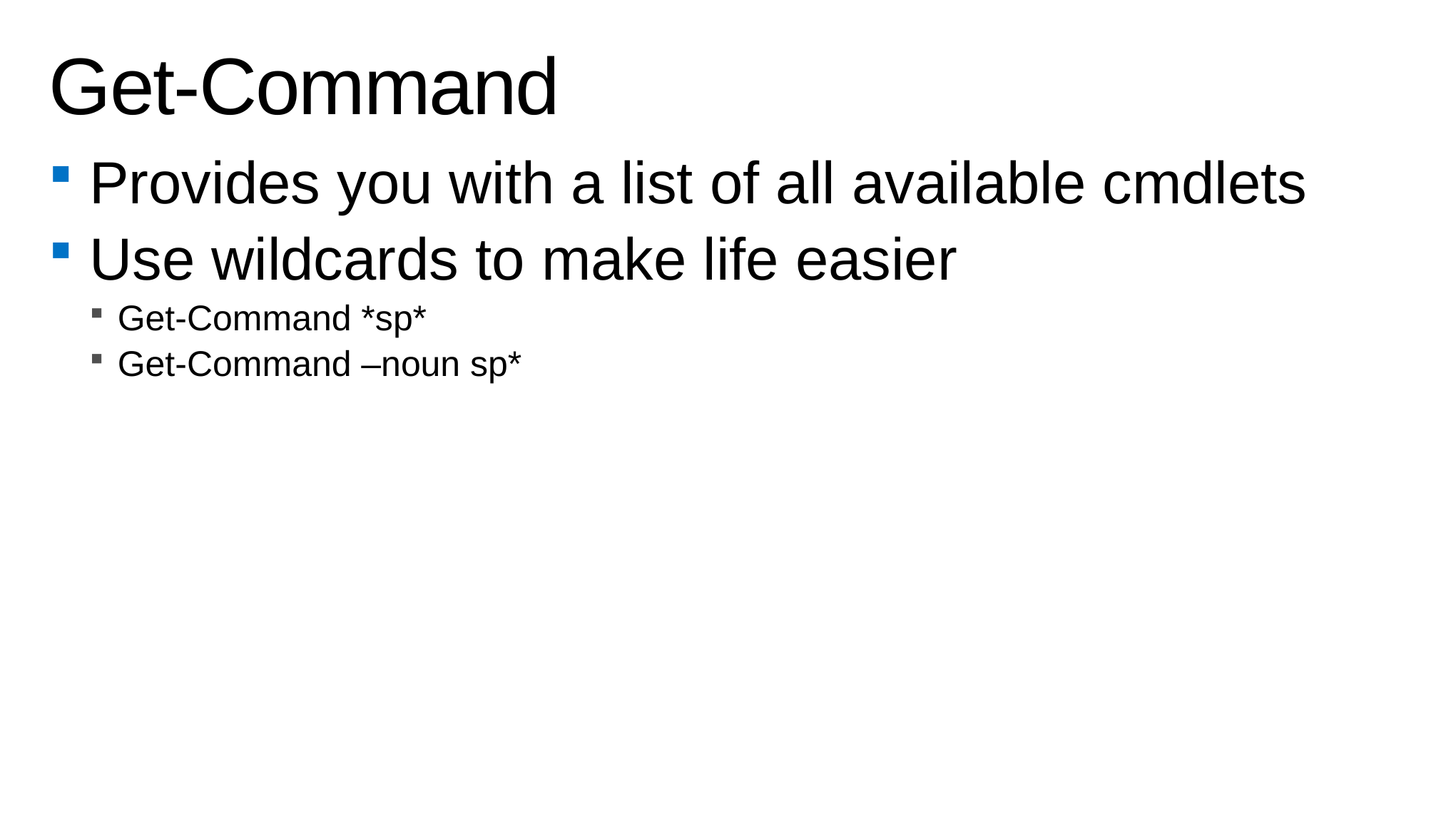

# Get-Command
Provides you with a list of all available cmdlets
Use wildcards to make life easier
Get-Command *sp*
Get-Command –noun sp*